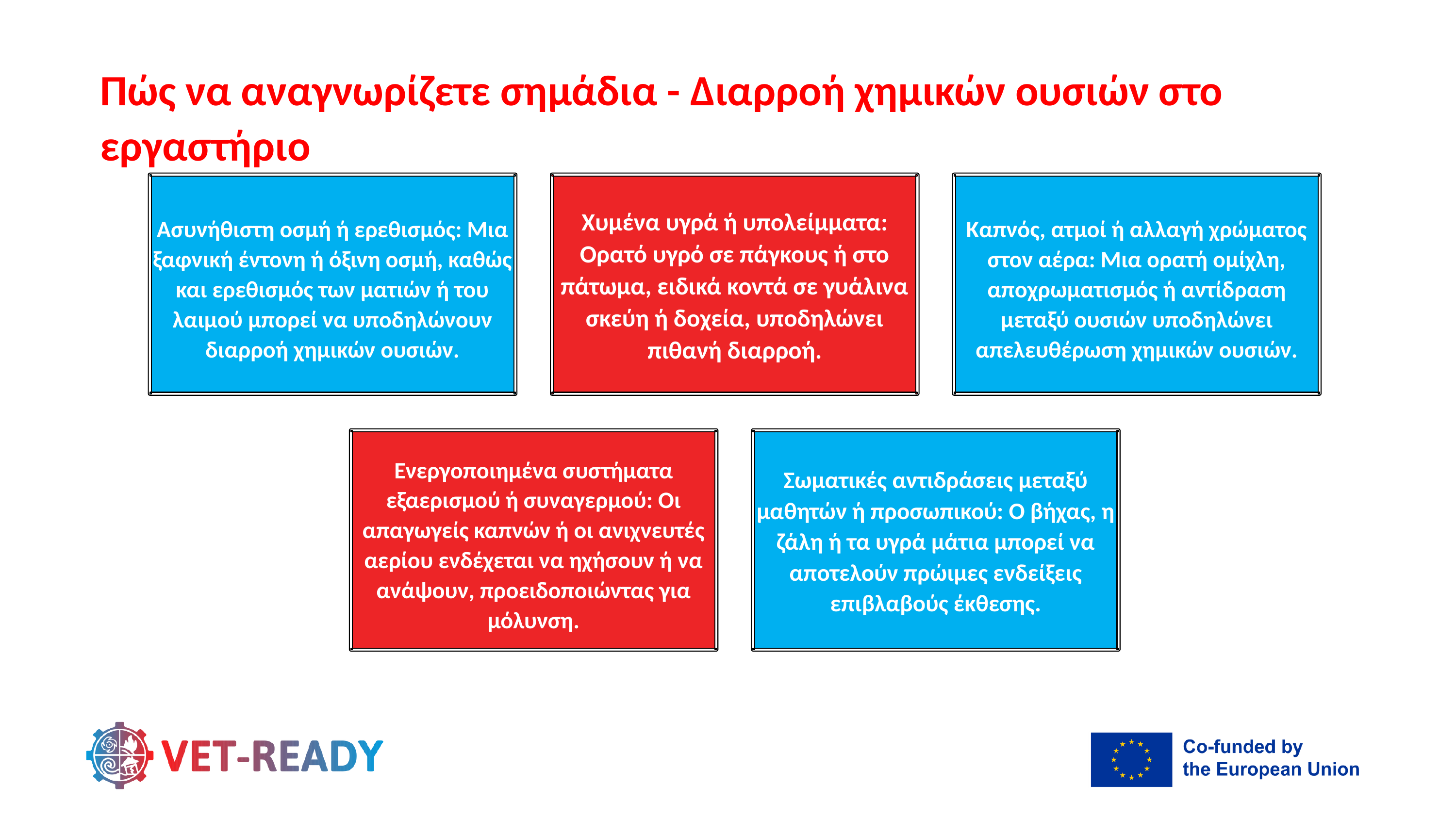

Πώς να αναγνωρίζετε σημάδια - Διαρροή χημικών ουσιών στο εργαστήριο

Χυμένα υγρά ή υπολείμματα: Ορατό υγρό σε πάγκους ή στο πάτωμα, ειδικά κοντά σε γυάλινα σκεύη ή δοχεία, υποδηλώνει πιθανή διαρροή.

Ασυνήθιστη οσμή ή ερεθισμός: Μια ξαφνική έντονη ή όξινη οσμή, καθώς και ερεθισμός των ματιών ή του λαιμού μπορεί να υποδηλώνουν διαρροή χημικών ουσιών.

Καπνός, ατμοί ή αλλαγή χρώματος στον αέρα: Μια ορατή ομίχλη, αποχρωματισμός ή αντίδραση μεταξύ ουσιών υποδηλώνει απελευθέρωση χημικών ουσιών.

Σωματικές αντιδράσεις μεταξύ μαθητών ή προσωπικού: Ο βήχας, η ζάλη ή τα υγρά μάτια μπορεί να αποτελούν πρώιμες ενδείξεις επιβλαβούς έκθεσης.

Ενεργοποιημένα συστήματα εξαερισμού ή συναγερμού: Οι απαγωγείς καπνών ή οι ανιχνευτές αερίου ενδέχεται να ηχήσουν ή να ανάψουν, προειδοποιώντας για μόλυνση.